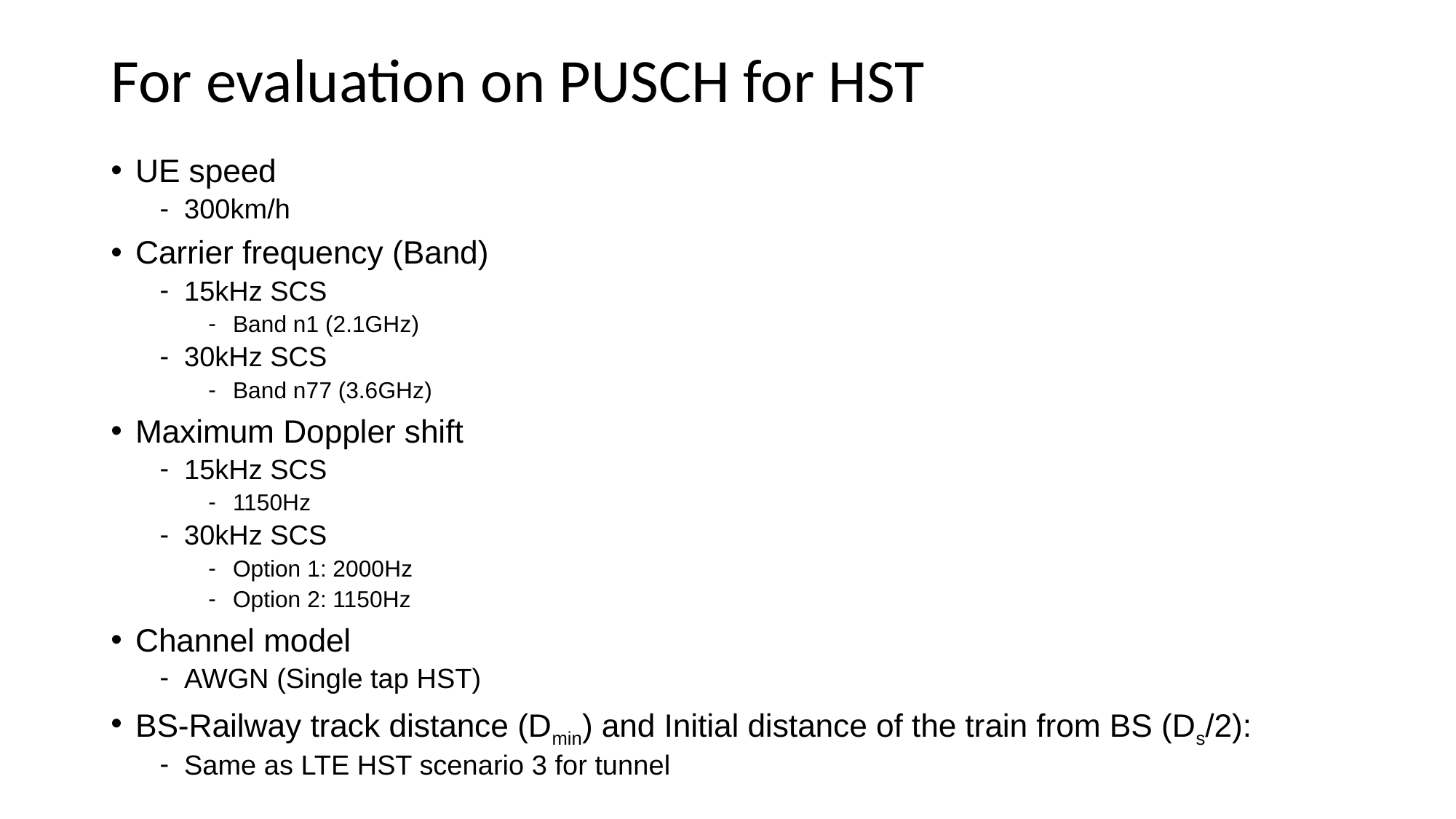

# For evaluation on PUSCH for HST
UE speed
300km/h
Carrier frequency (Band)
15kHz SCS
Band n1 (2.1GHz)
30kHz SCS
Band n77 (3.6GHz)
Maximum Doppler shift
15kHz SCS
1150Hz
30kHz SCS
Option 1: 2000Hz
Option 2: 1150Hz
Channel model
AWGN (Single tap HST)
BS-Railway track distance (Dmin) and Initial distance of the train from BS (Ds/2):
Same as LTE HST scenario 3 for tunnel